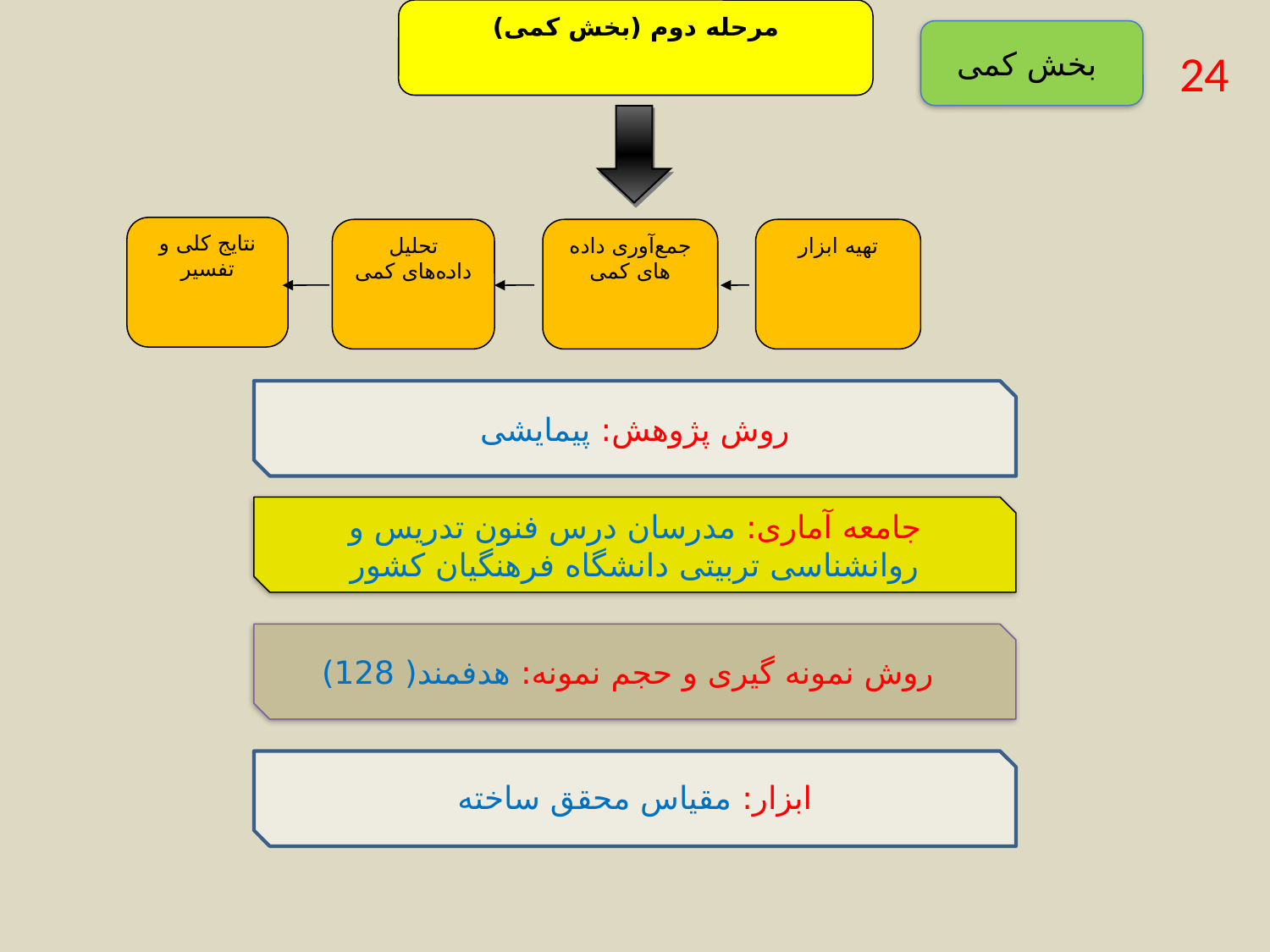

مرحله دوم (بخش کمی)

نتایج کلی و تفسیر
تحلیل داده‌های کمی
جمع‌آوری داده های کمی
تهیه ابزار

بخش کمی
24

روش پژوهش: پیمایشی

جامعه آماری: مدرسان درس فنون تدریس و روانشناسی تربیتی دانشگاه فرهنگیان کشور

روش نمونه گیری و حجم نمونه: هدفمند( 128)

ابزار: مقیاس محقق ساخته